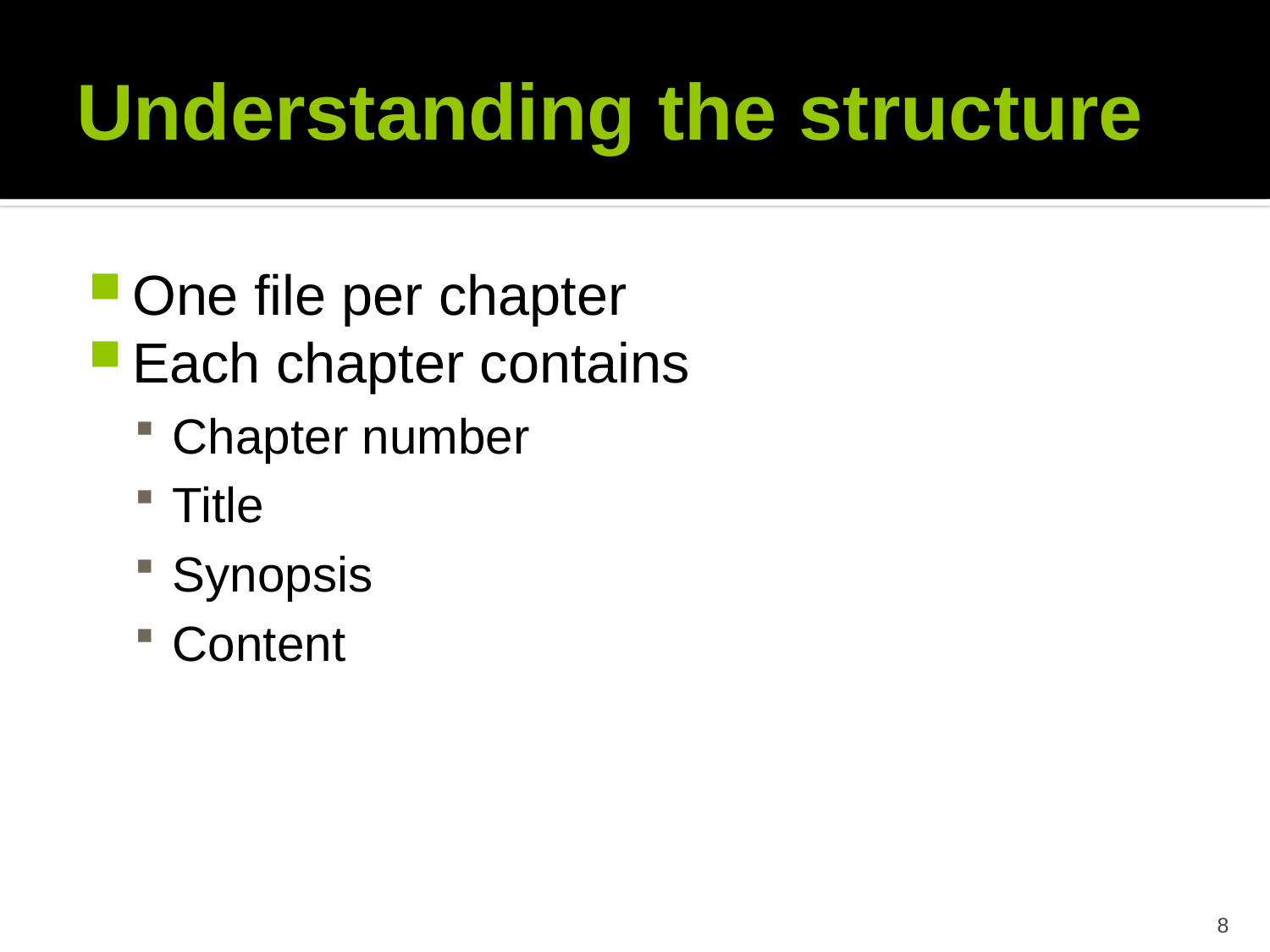

# Understanding the structure
One file per chapter
Each chapter contains
Chapter number
Title
Synopsis
Content
8